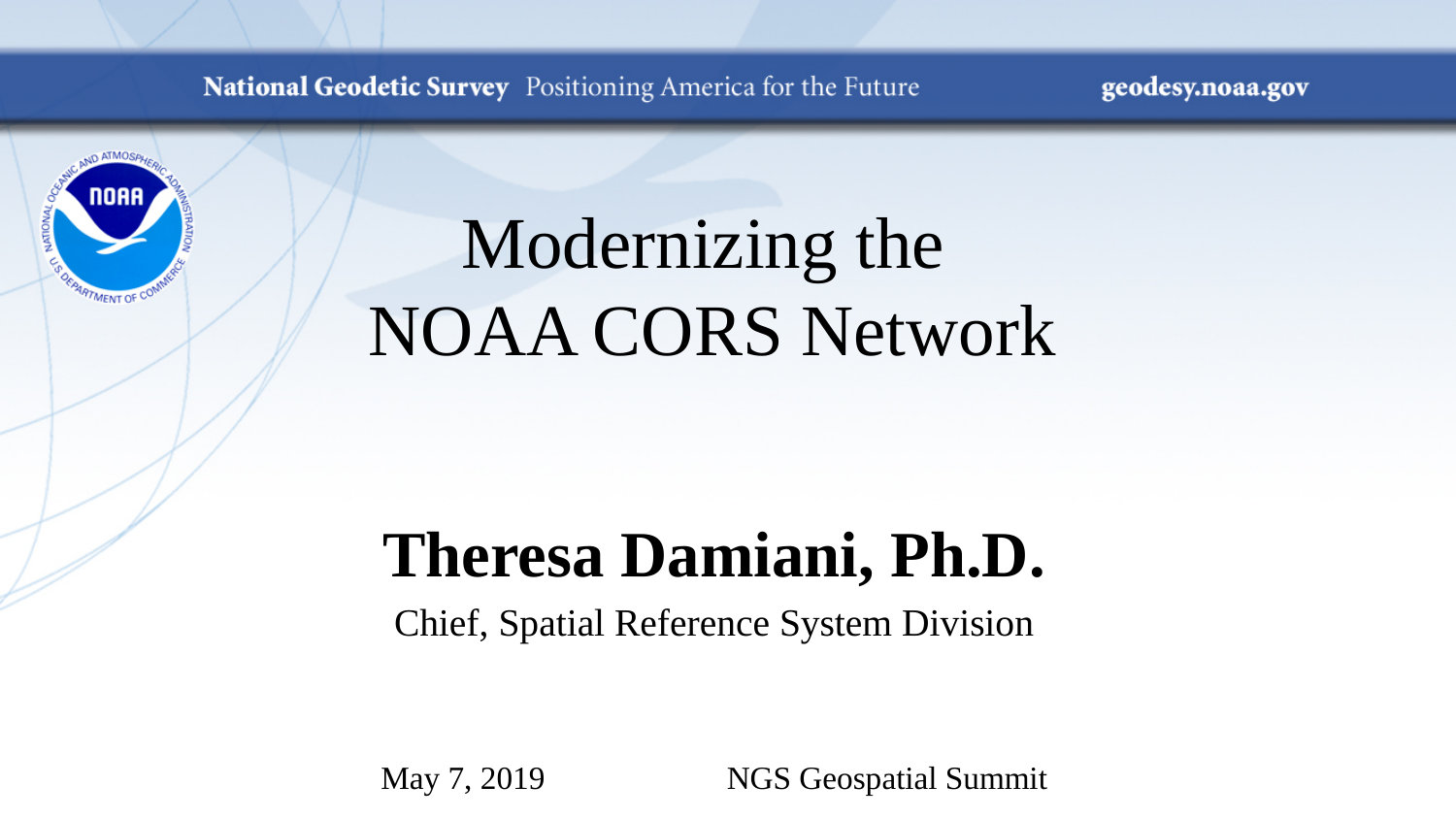

# Modernizing the NOAA CORS Network

Theresa Damiani, Ph.D.
Chief, Spatial Reference System Division

May 7, 2019		NGS Geospatial Summit